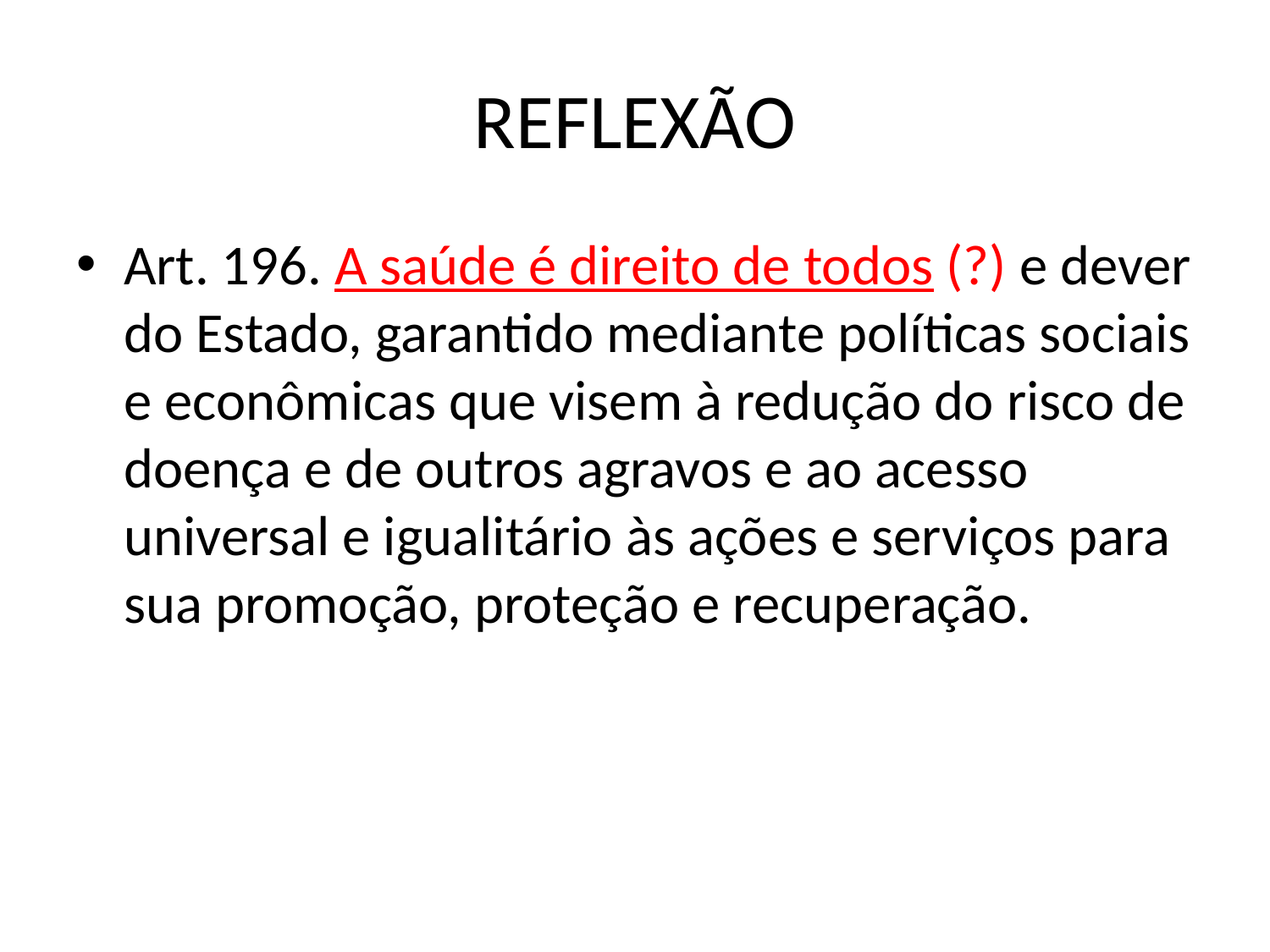

# REFLEXÃO
Art. 196. A saúde é direito de todos (?) e dever do Estado, garantido mediante políticas sociais e econômicas que visem à redução do risco de doença e de outros agravos e ao acesso universal e igualitário às ações e serviços para sua promoção, proteção e recuperação.